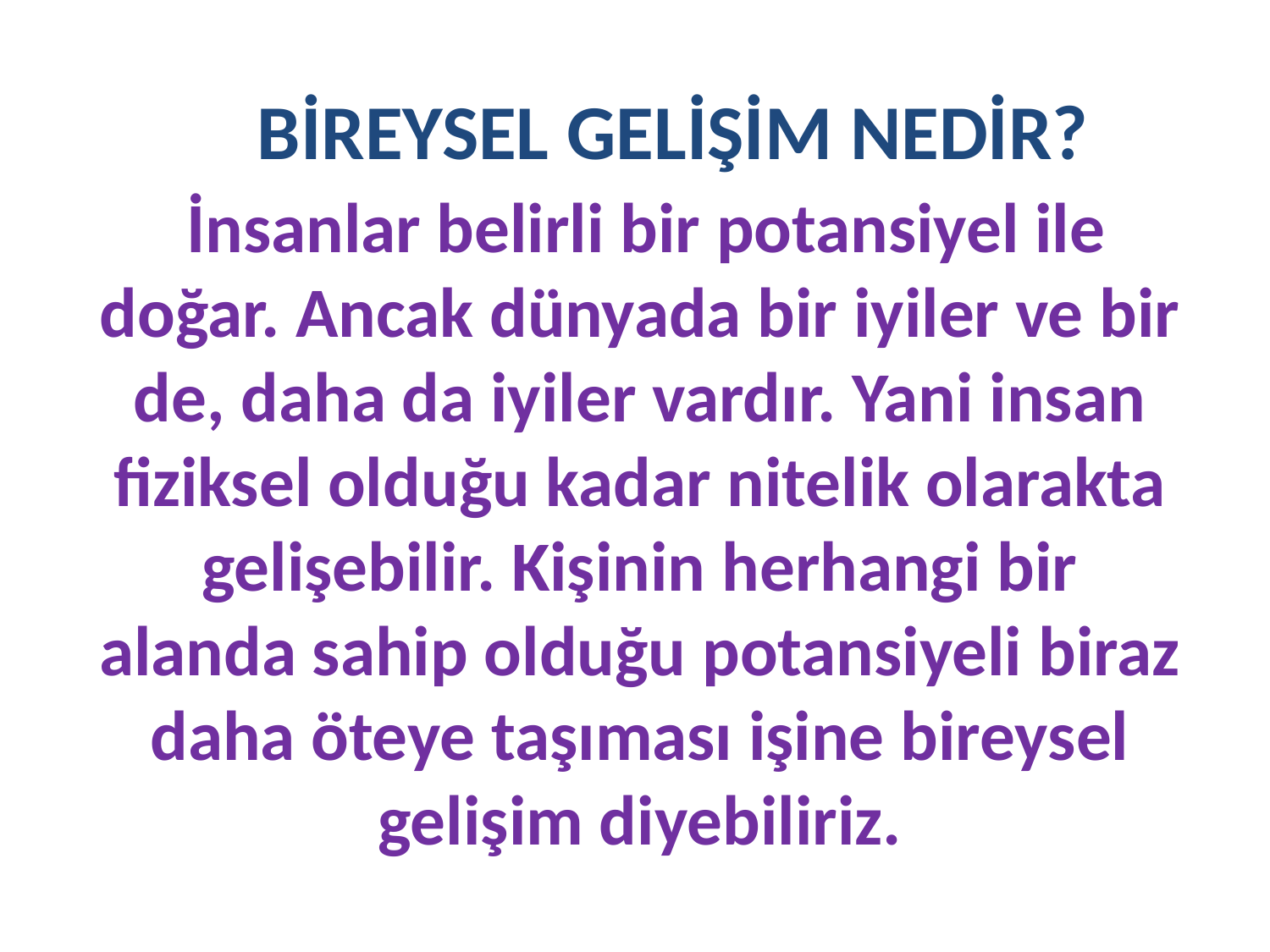

# BİREYSEL GELİŞİM NEDİR?
 İnsanlar belirli bir potansiyel ile doğar. Ancak dünyada bir iyiler ve bir de, daha da iyiler vardır. Yani insan fiziksel olduğu kadar nitelik olarakta gelişebilir. Kişinin herhangi bir alanda sahip olduğu potansiyeli biraz daha öteye taşıması işine bireysel gelişim diyebiliriz.